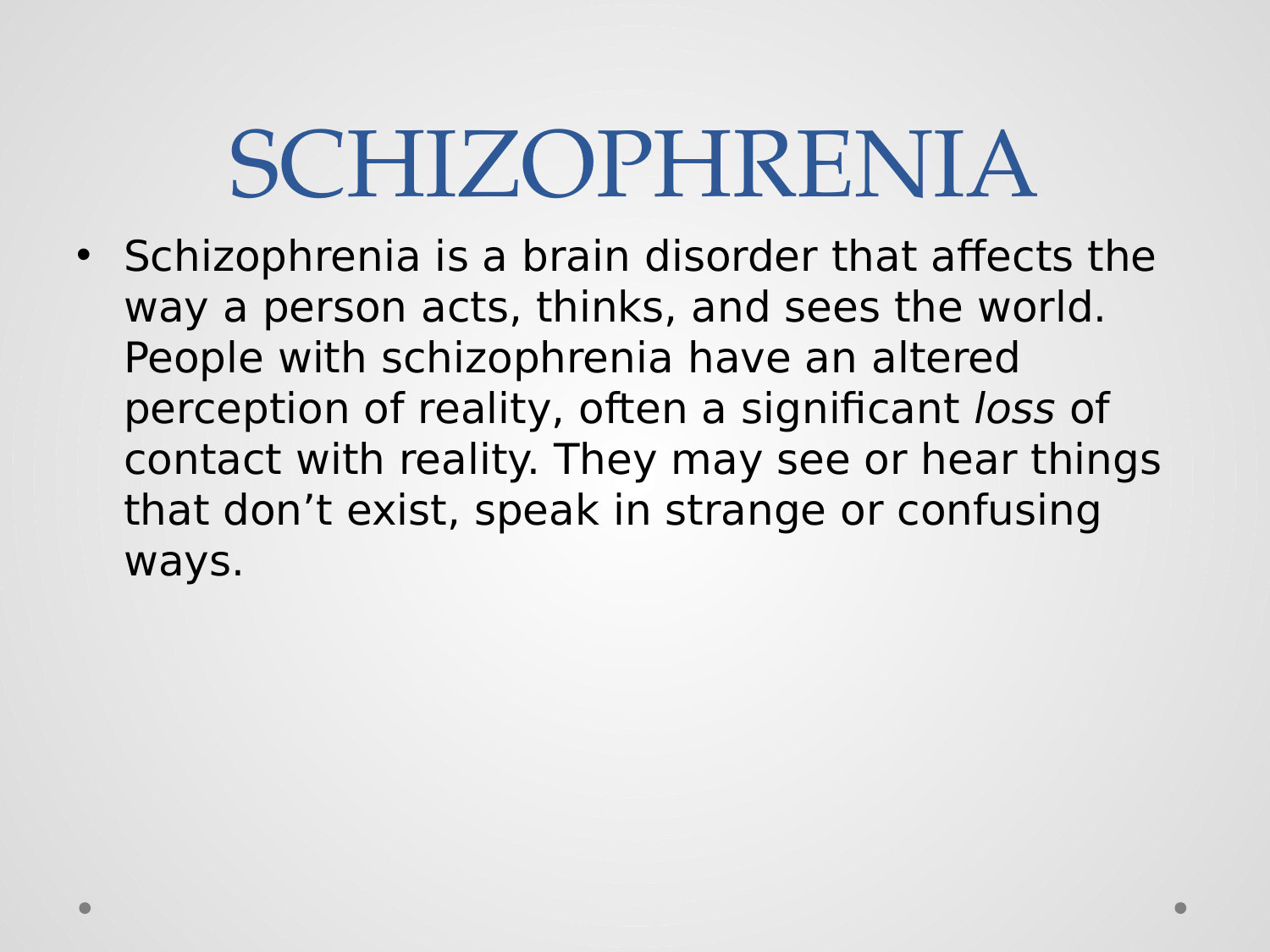

# SCHIZOPHRENIA
Schizophrenia is a brain disorder that affects the way a person acts, thinks, and sees the world. People with schizophrenia have an altered perception of reality, often a significant loss of contact with reality. They may see or hear things that don’t exist, speak in strange or confusing ways.